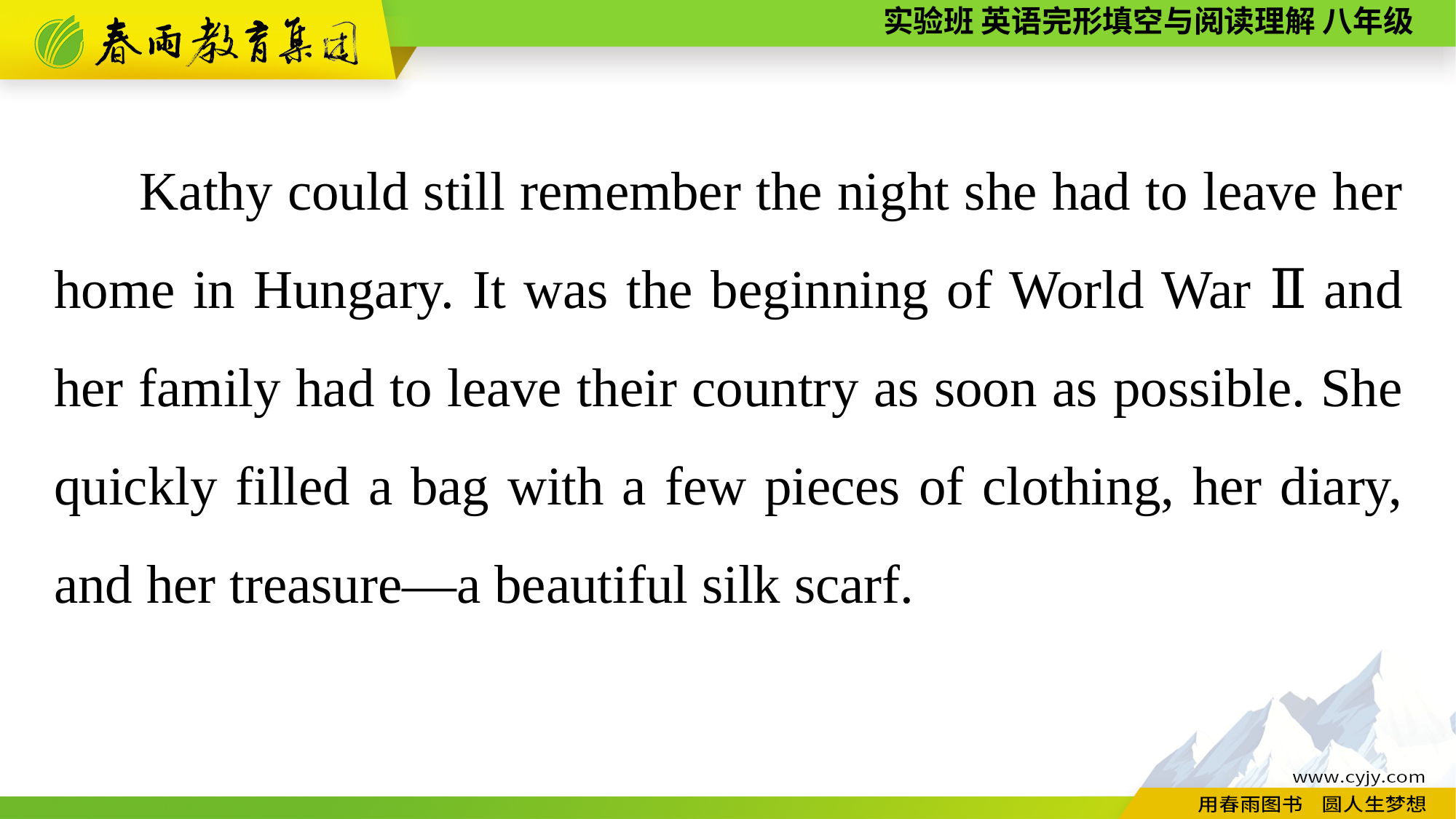

Kathy could still remember the night she had to leave her home in Hungary. It was the beginning of World War Ⅱ and her family had to leave their country as soon as possible. She quickly filled a bag with a few pieces of clothing, her diary, and her treasure—a beautiful silk scarf.